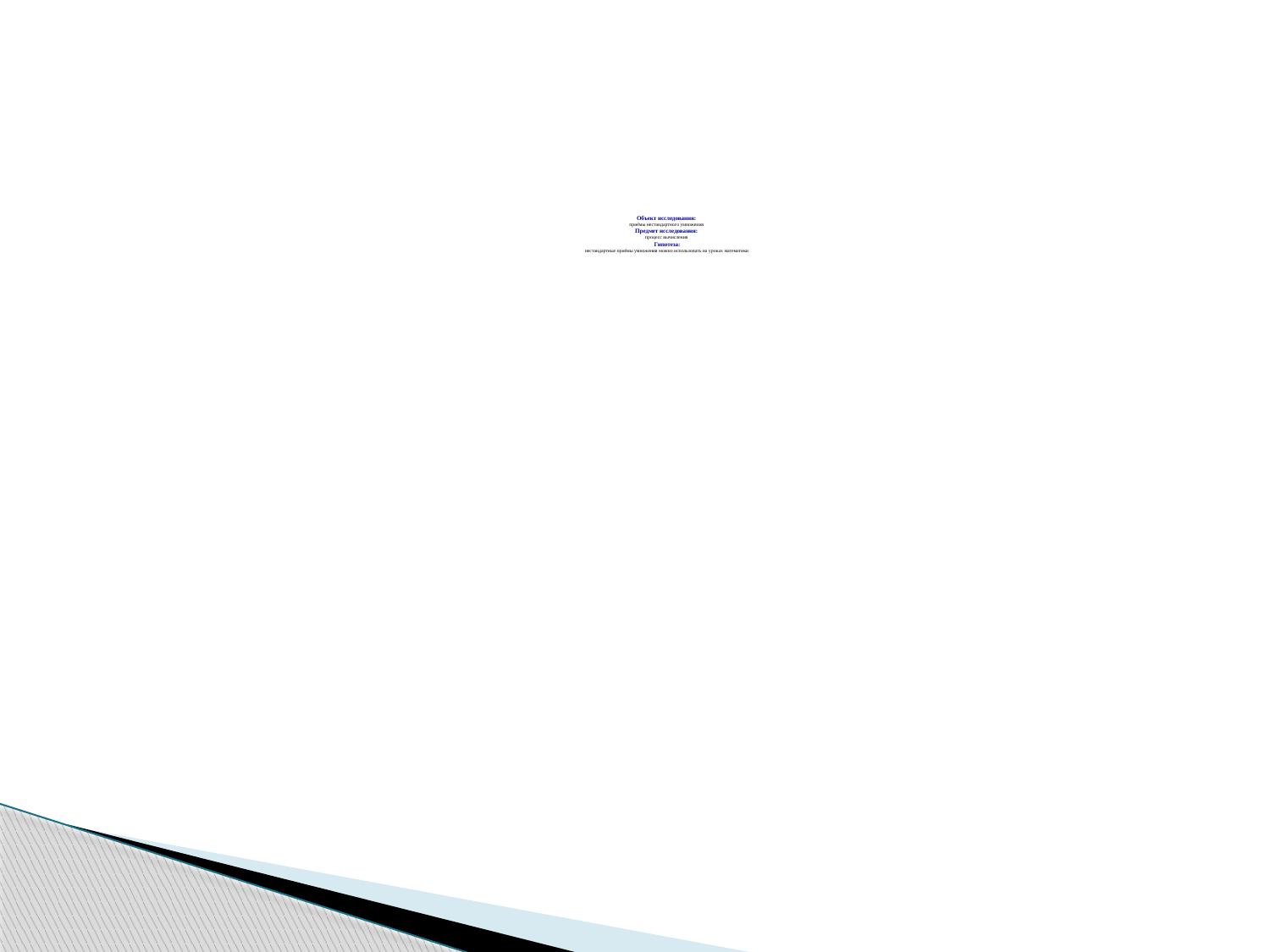

# Объект исследования: приёмы нестандартного умножения Предмет исследования: процесс вычисления Гипотеза: нестандартные приёмы умножения можно использовать на уроках математики